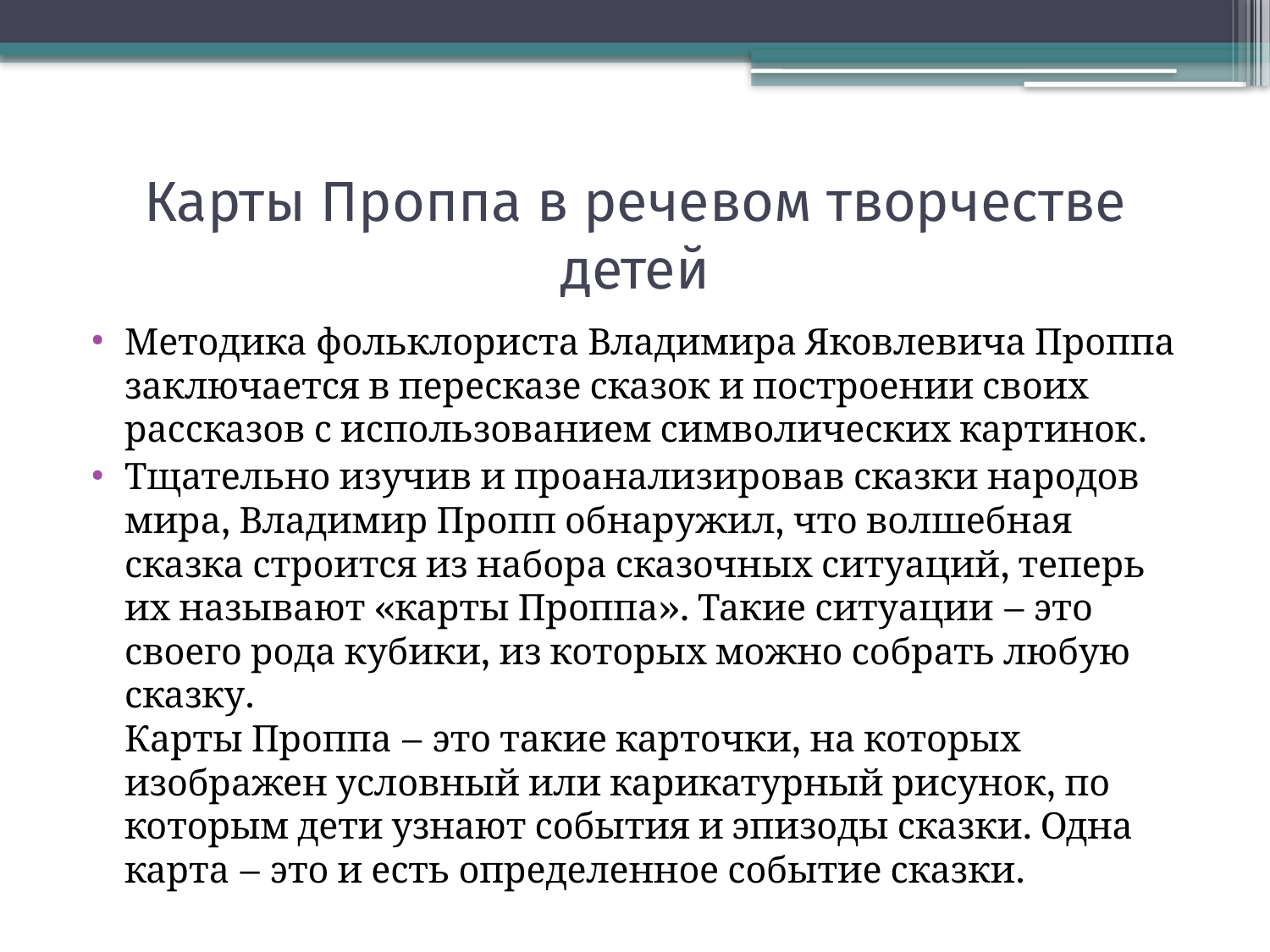

# Карты Проппа в речевом творчестве детей
Методика фольклориста Владимира Яковлевича Проппа заключается в пересказе сказок и построении своих рассказов с использованием символических картинок.
Тщательно изучив и проанализировав сказки народов мира, Владимир Пропп обнаружил, что волшебная сказка строится из набора сказочных ситуаций, теперь их называют «карты Проппа». Такие ситуации – это своего рода кубики, из которых можно собрать любую сказку.
Карты Проппа – это такие карточки, на которых изображен условный или карикатурный рисунок, по которым дети узнают события и эпизоды сказки. Одна карта – это и есть определенное событие сказки.